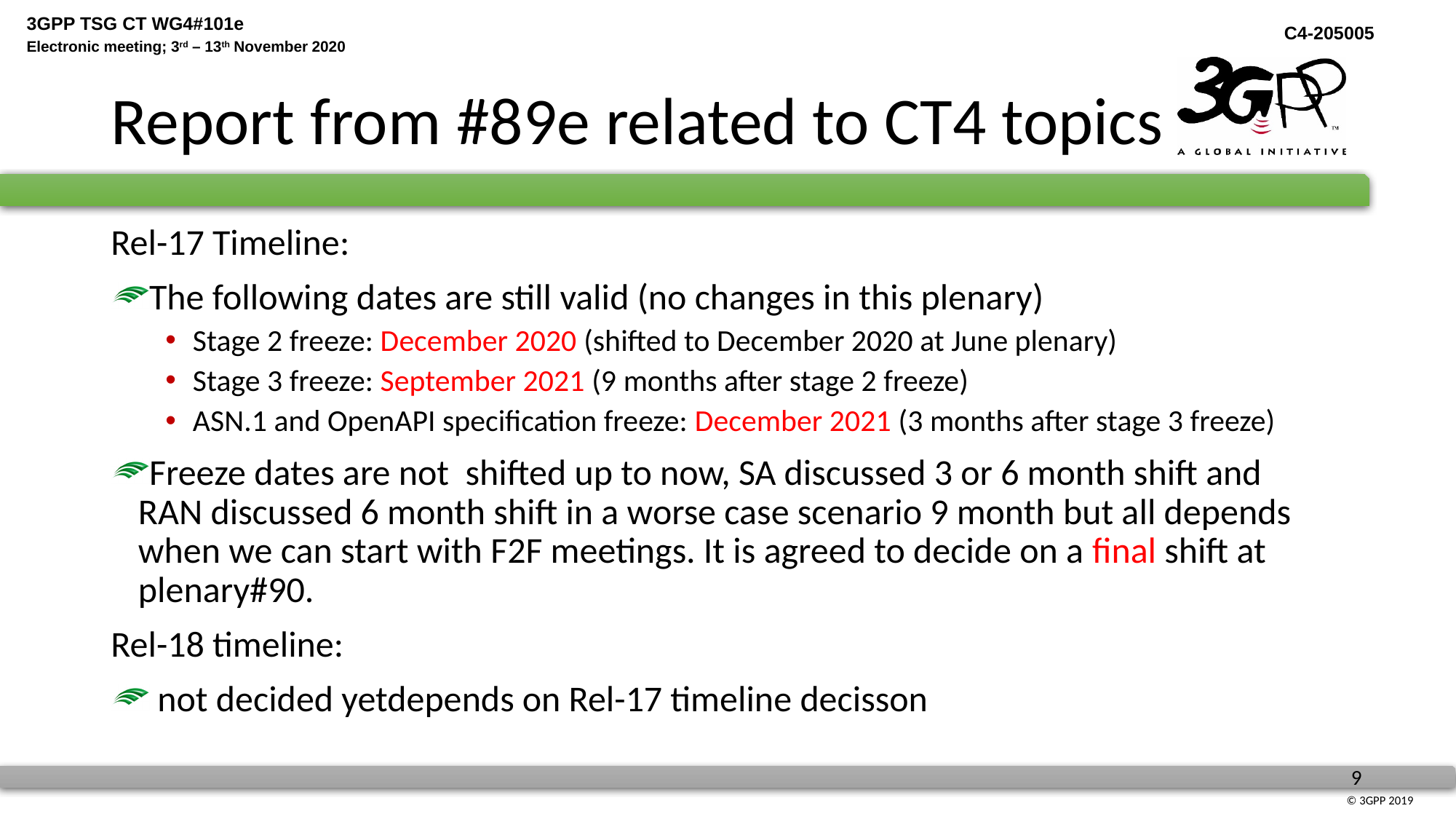

# Report from #89e related to CT4 topics
Rel-17 Timeline:
The following dates are still valid (no changes in this plenary)
Stage 2 freeze: December 2020 (shifted to December 2020 at June plenary)
Stage 3 freeze: September 2021 (9 months after stage 2 freeze)
ASN.1 and OpenAPI specification freeze: December 2021 (3 months after stage 3 freeze)
Freeze dates are not  shifted up to now, SA discussed 3 or 6 month shift and RAN discussed 6 month shift in a worse case scenario 9 month but all depends when we can start with F2F meetings. It is agreed to decide on a final shift at plenary#90.
Rel-18 timeline:
 not decided yetdepends on Rel-17 timeline decisson